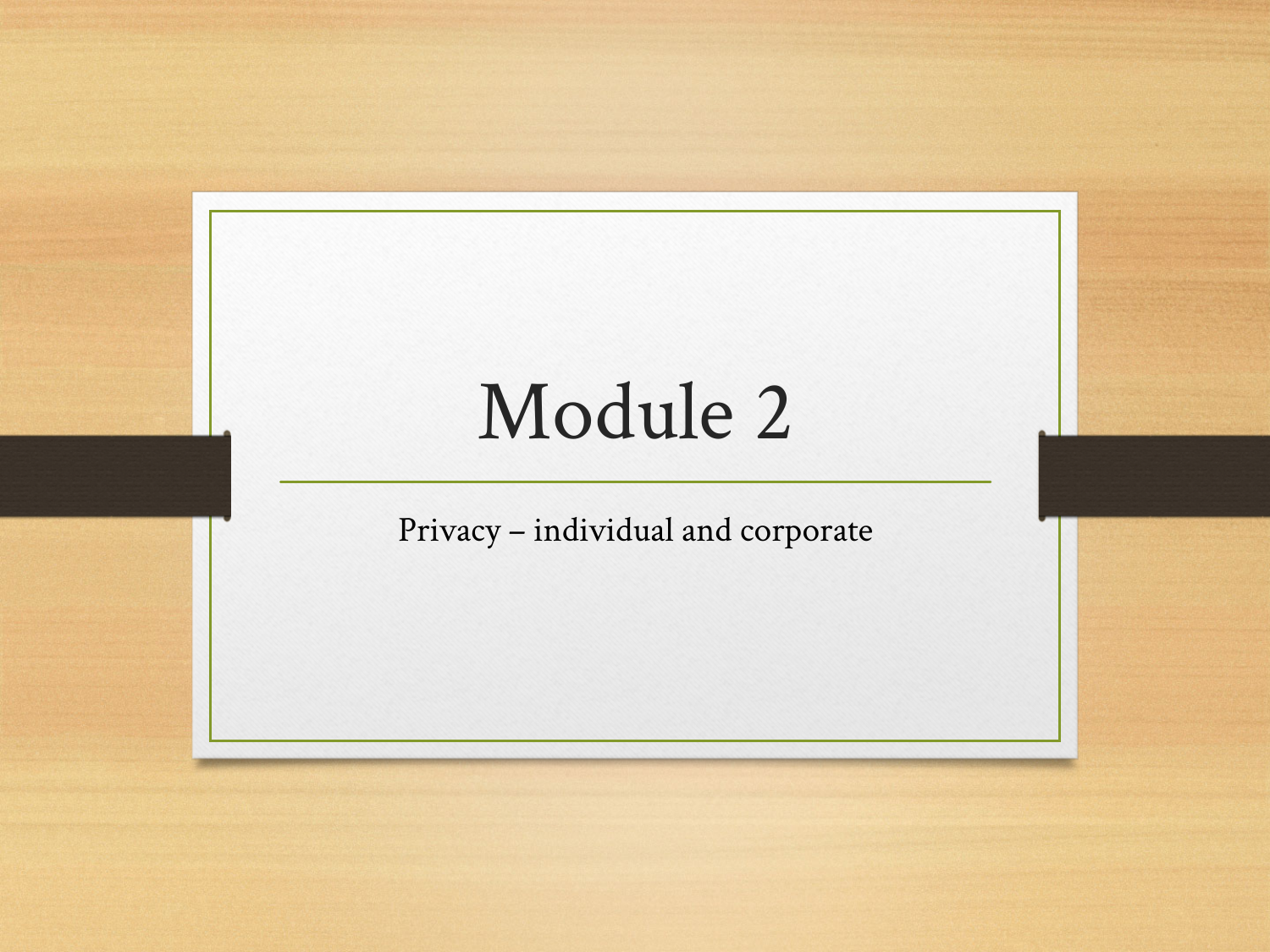

# Module 2
Privacy – individual and corporate